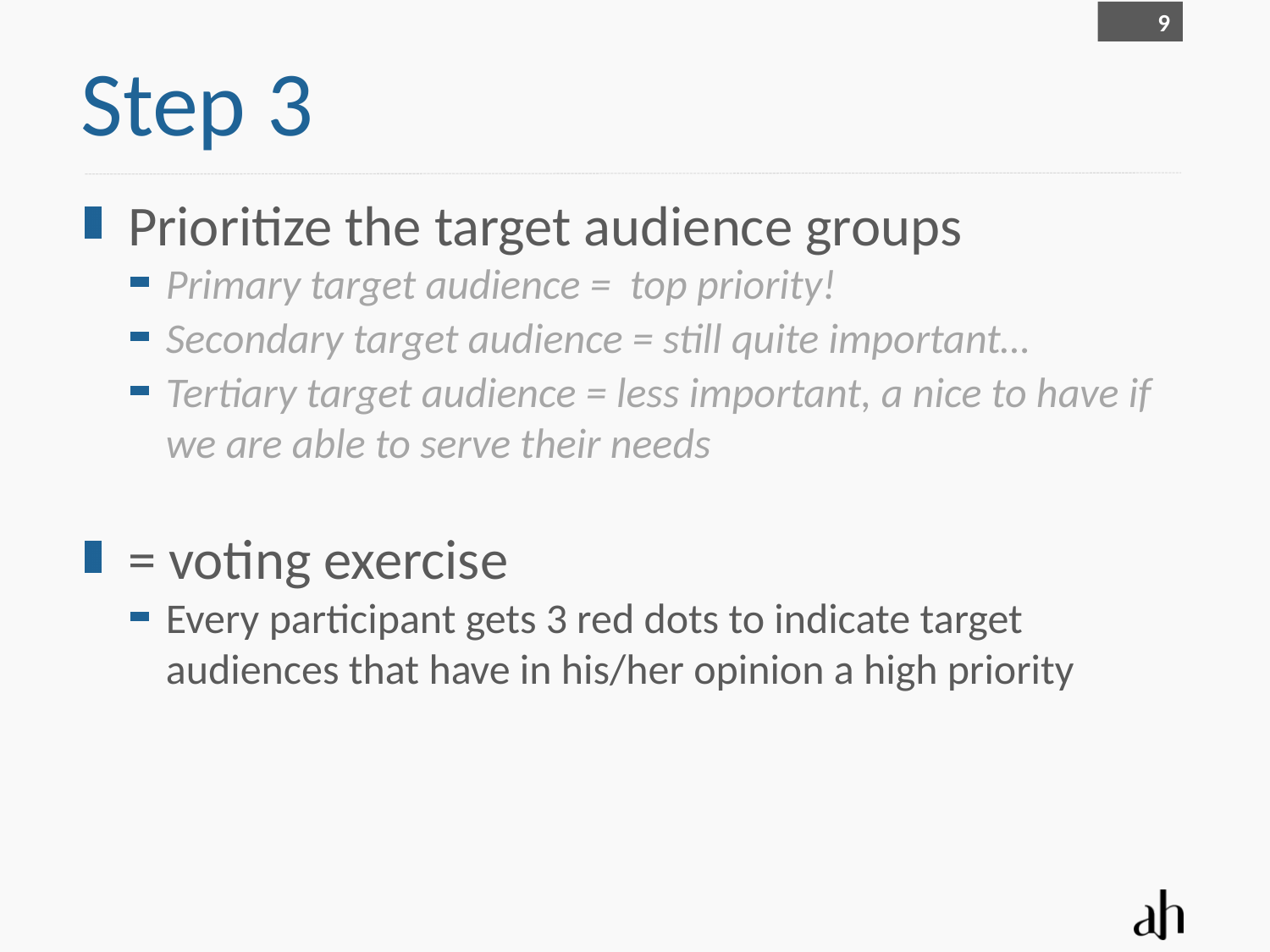

9
# Step 3

Prioritize the target audience groups
Primary target audience =  top priority!
Secondary target audience = still quite important…
Tertiary target audience = less important, a nice to have if we are able to serve their needs
= voting exercise
Every participant gets 3 red dots to indicate target audiences that have in his/her opinion a high priority